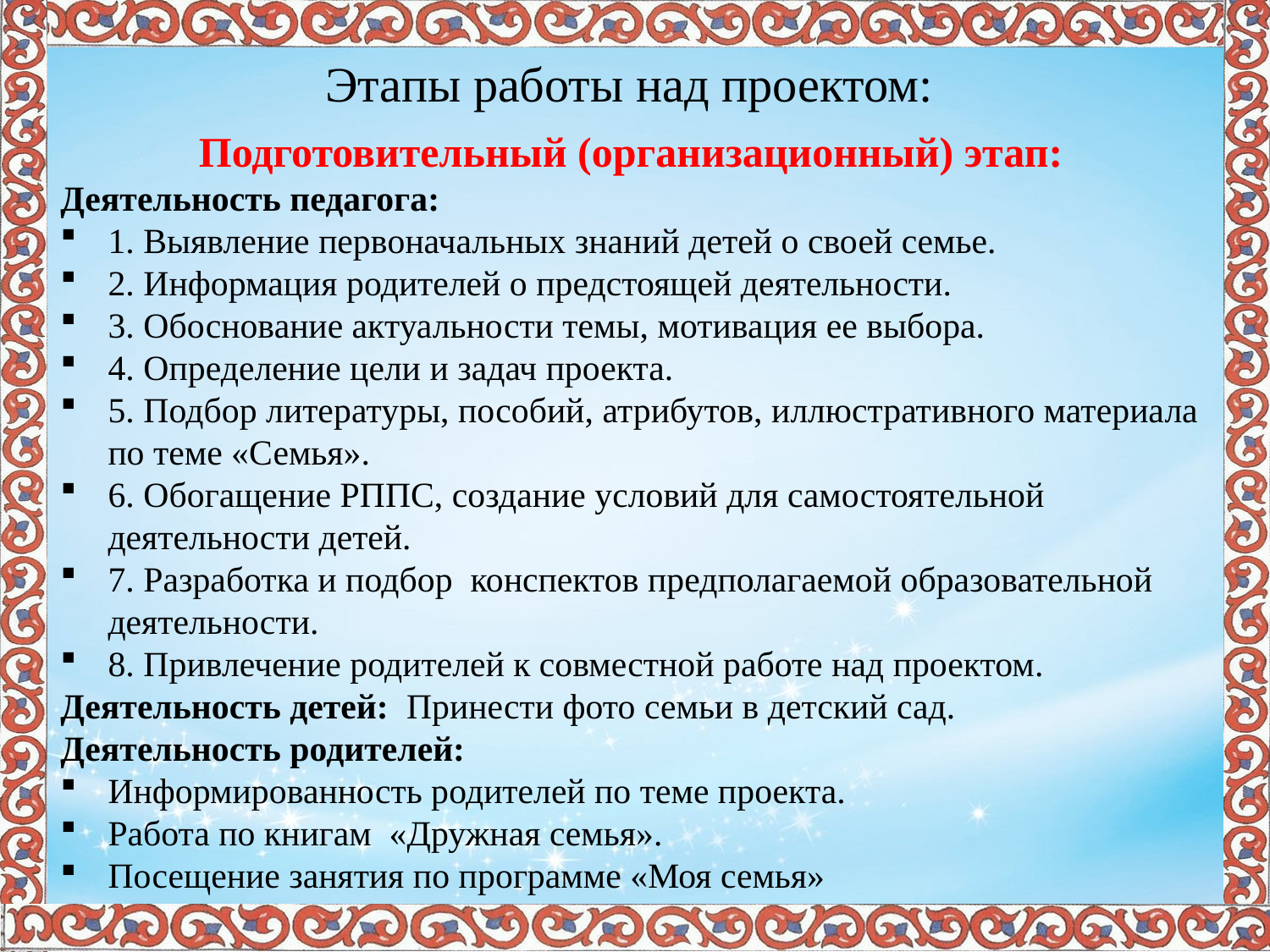

Этапы работы над проектом:
Подготовительный (организационный) этап:
Деятельность педагога:
1. Выявление первоначальных знаний детей о своей семье.
2. Информация родителей о предстоящей деятельности.
3. Обоснование актуальности темы, мотивация ее выбора.
4. Определение цели и задач проекта.
5. Подбор литературы, пособий, атрибутов, иллюстративного материала по теме «Семья».
6. Обогащение РППС, создание условий для самостоятельной деятельности детей.
7. Разработка и подбор  конспектов предполагаемой образовательной деятельности.
8. Привлечение родителей к совместной работе над проектом.
Деятельность детей:  Принести фото семьи в детский сад.
Деятельность родителей:
Информированность родителей по теме проекта.
Работа по книгам  «Дружная семья».
Посещение занятия по программе «Моя семья»